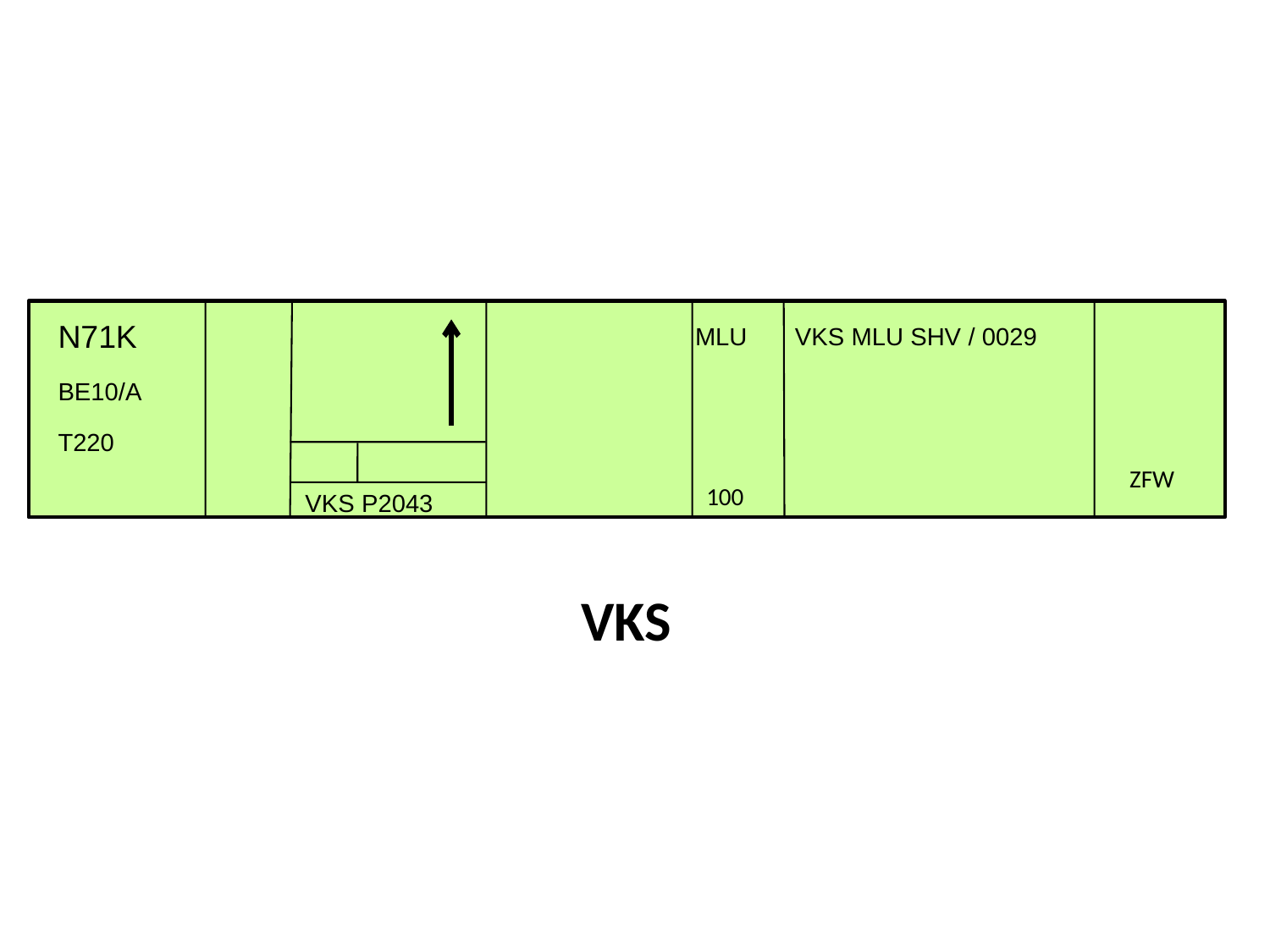

N71K

 MLU
VKS MLU SHV / 0029

BE10/A

T220

100

VKS P2043

ZFW

VKS